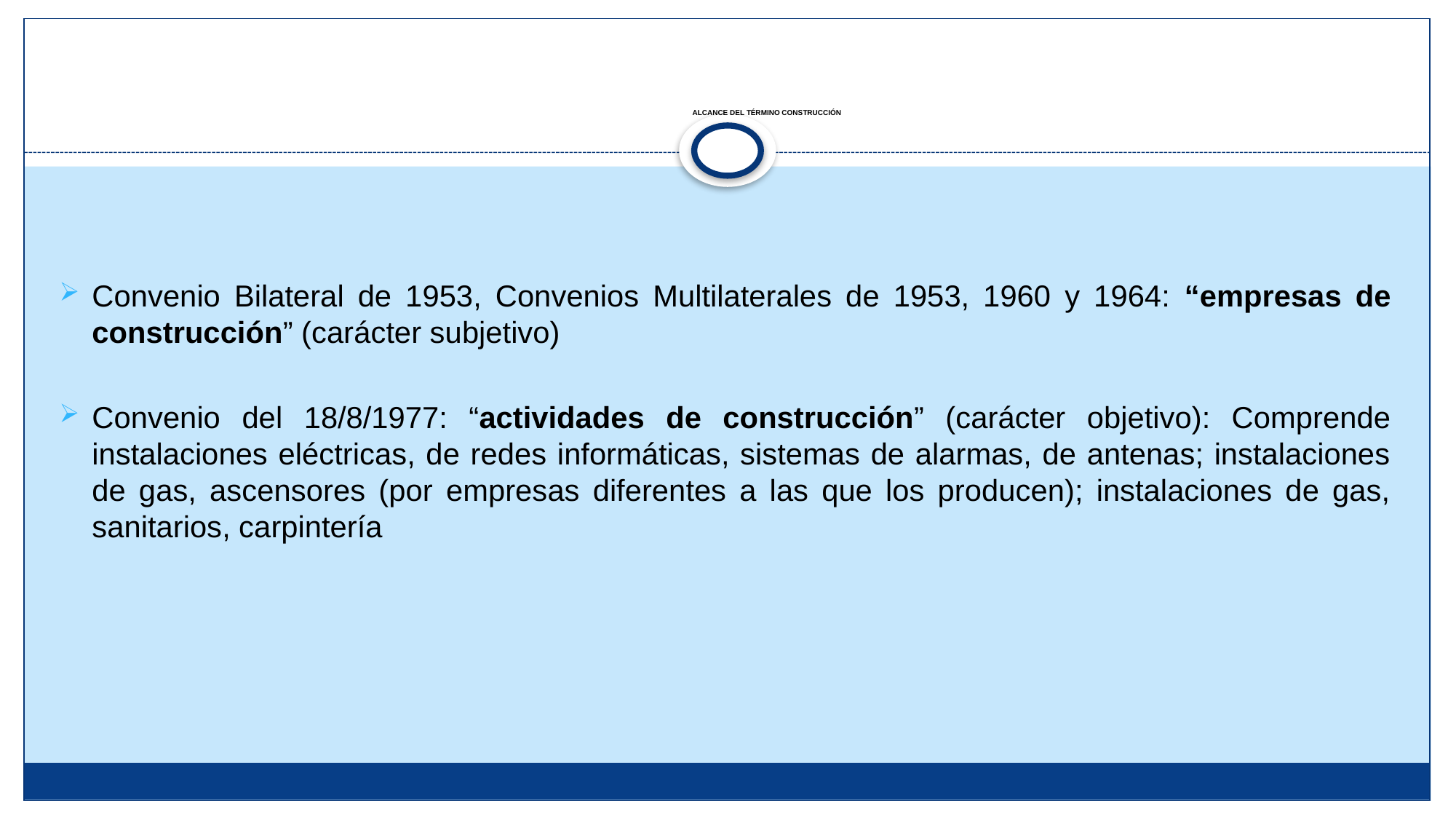

# ALCANCE DEL TÉRMINO CONSTRUCCIÓN
Convenio Bilateral de 1953, Convenios Multilaterales de 1953, 1960 y 1964: “empresas de construcción” (carácter subjetivo)

Convenio del 18/8/1977: “actividades de construcción” (carácter objetivo): Comprende instalaciones eléctricas, de redes informáticas, sistemas de alarmas, de antenas; instalaciones de gas, ascensores (por empresas diferentes a las que los producen); instalaciones de gas, sanitarios, carpintería